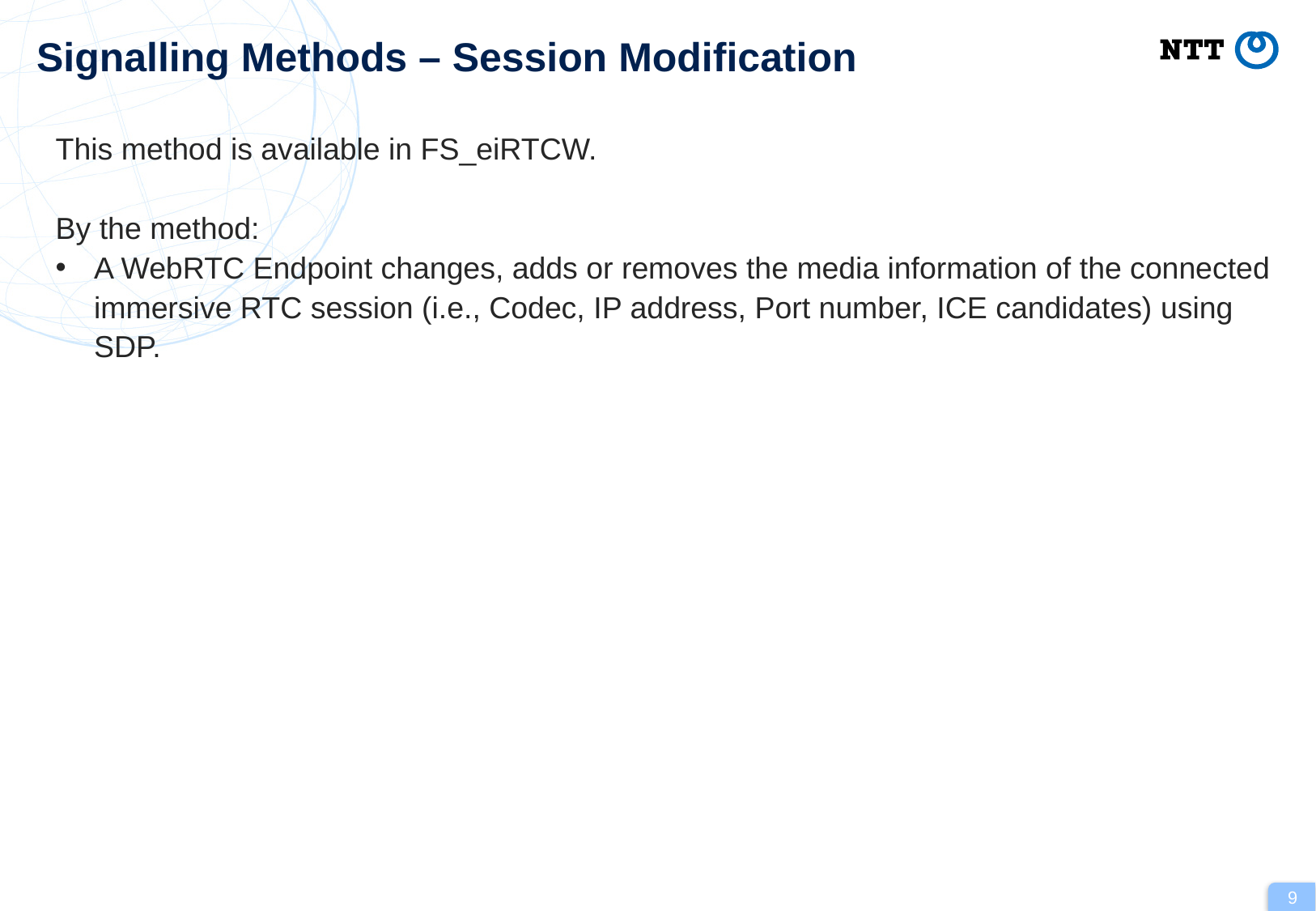

# Signalling Methods – Session Modification
This method is available in FS_eiRTCW.

By the method:
A WebRTC Endpoint changes, adds or removes the media information of the connected immersive RTC session (i.e., Codec, IP address, Port number, ICE candidates) using SDP.